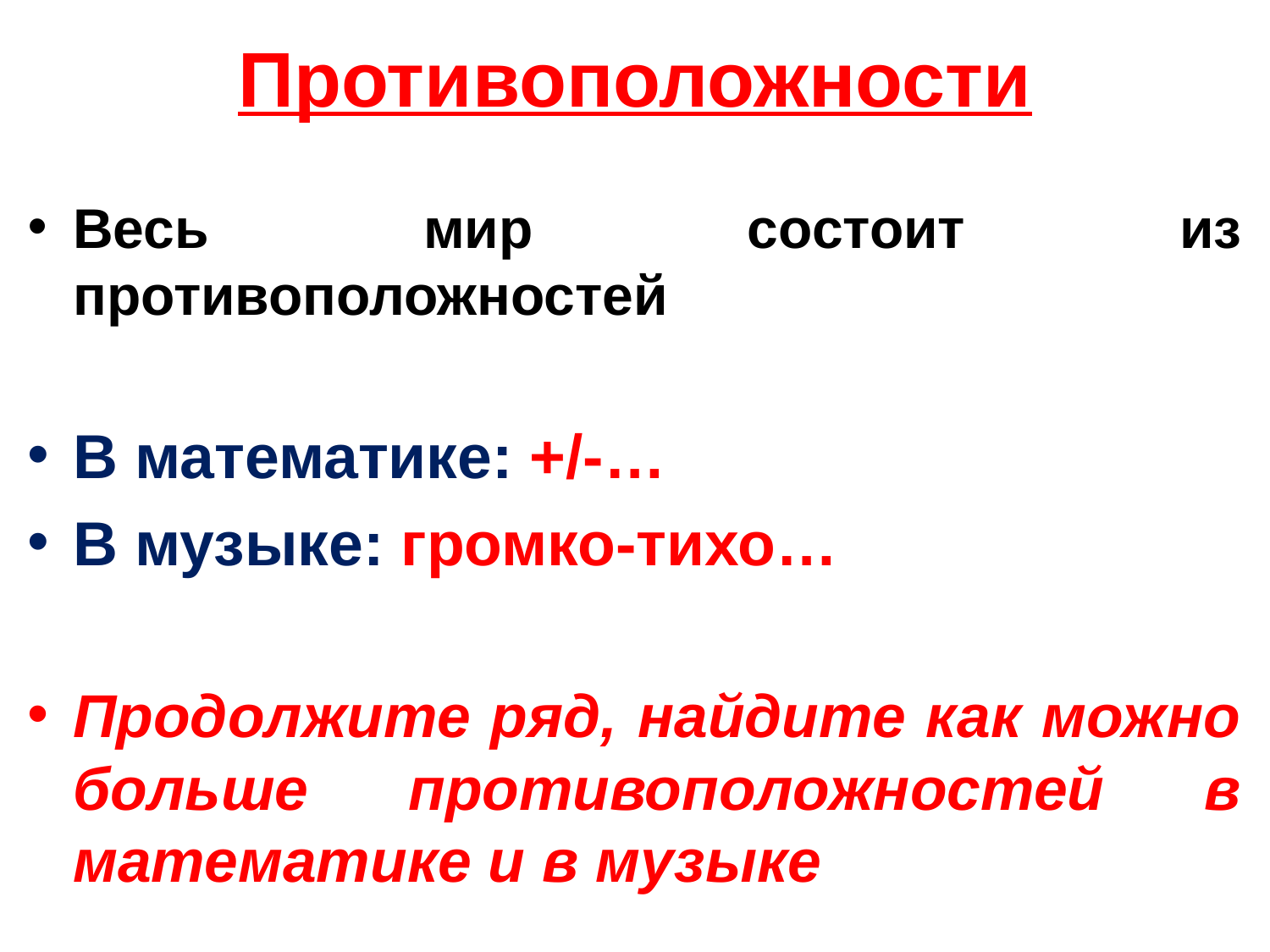

# Противоположности
Весь мир состоит из противоположностей

В математике: +/-…
В музыке: громко-тихо…

Продолжите ряд, найдите как можно больше противоположностей в математике и в музыке